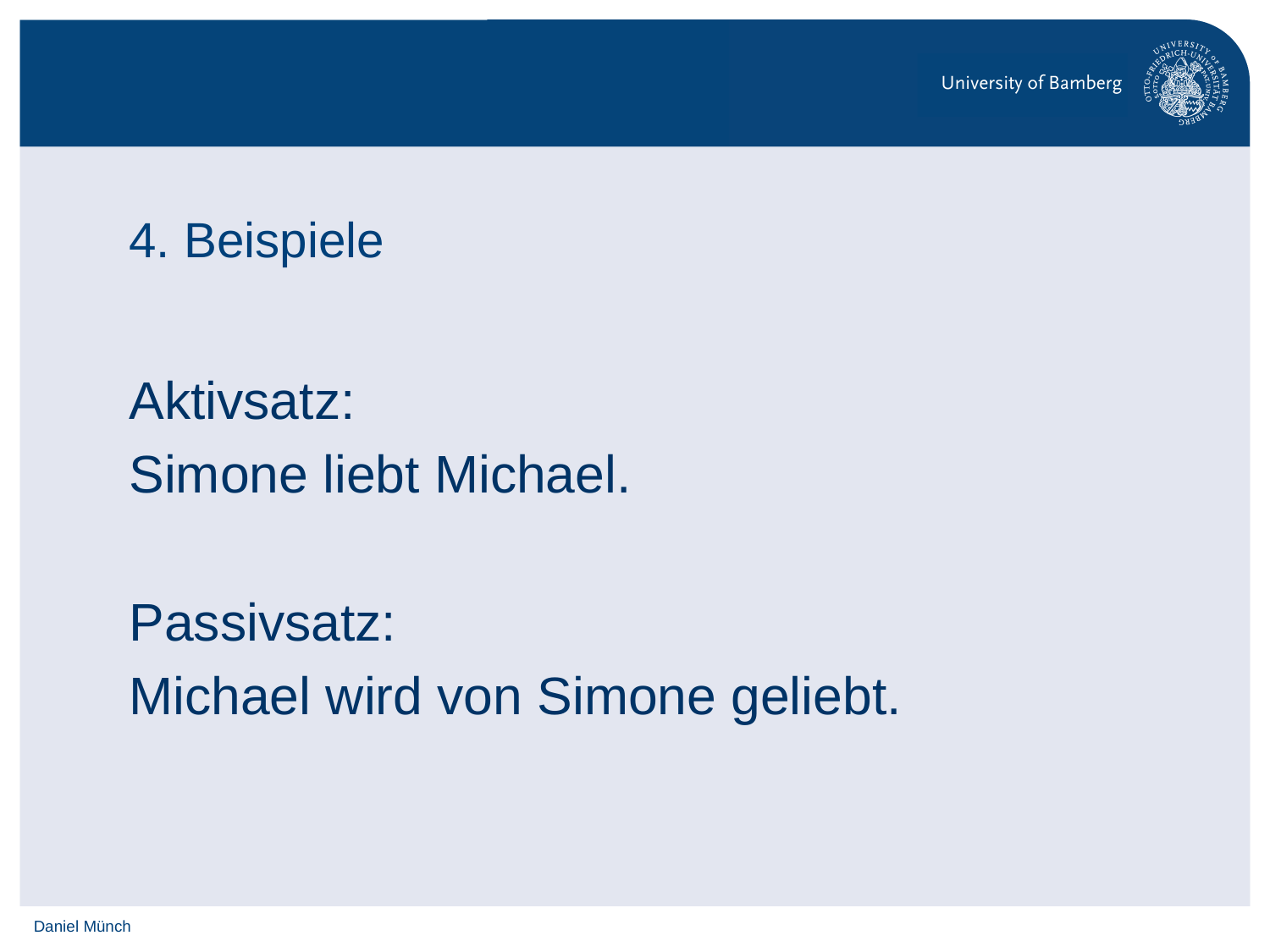

# 4. Beispiele
Aktivsatz:
Simone liebt Michael.

Passivsatz:
Michael wird von Simone geliebt.